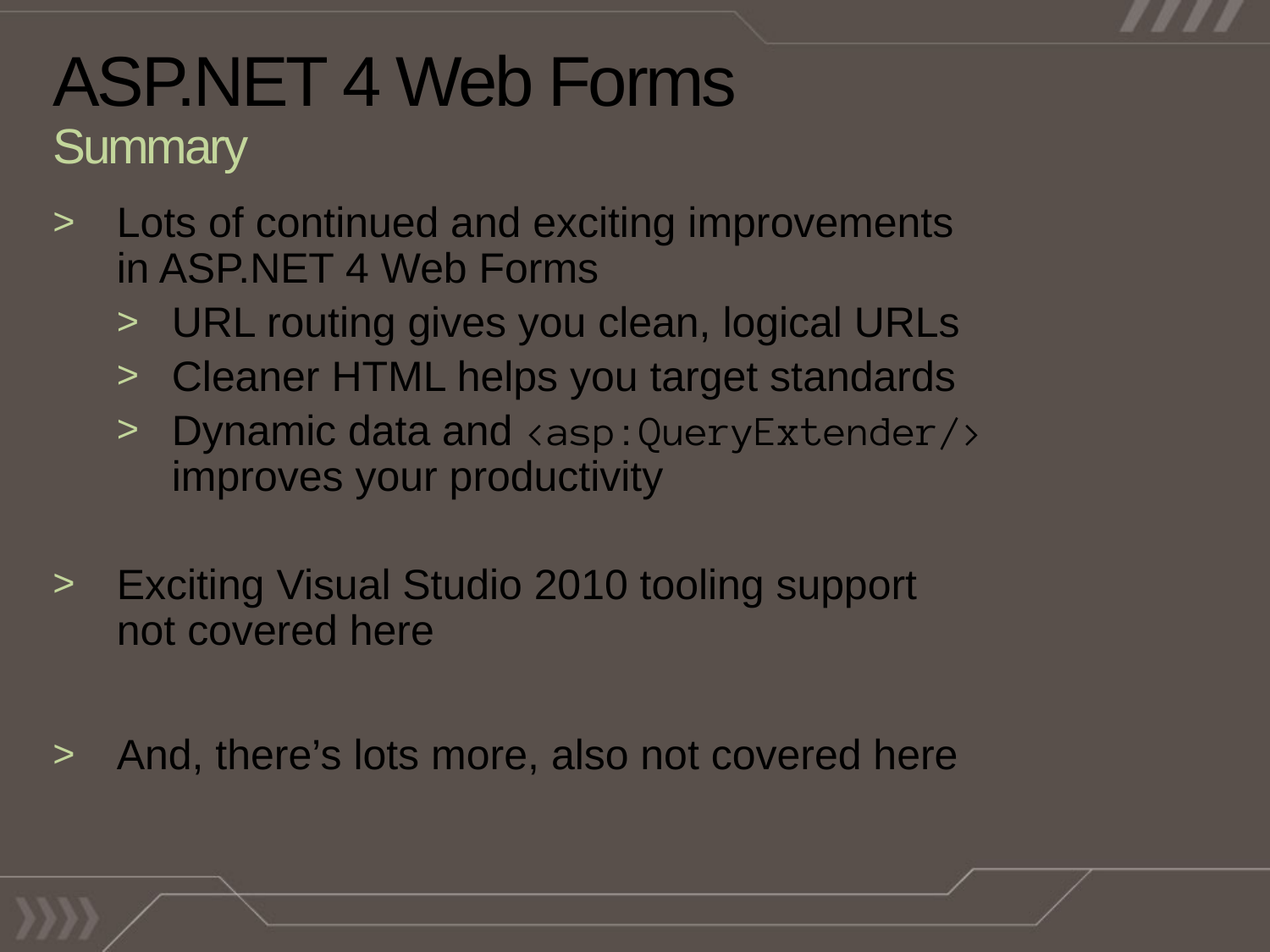

# ASP.NET 4 Web Forms Summary
Lots of continued and exciting improvements
in ASP.NET 4 Web Forms
URL routing gives you clean, logical URLs
Cleaner HTML helps you target standards
Dynamic data and <asp:QueryExtender/>
improves your productivity

Exciting Visual Studio 2010 tooling support
not covered here

And, there’s lots more, also not covered here